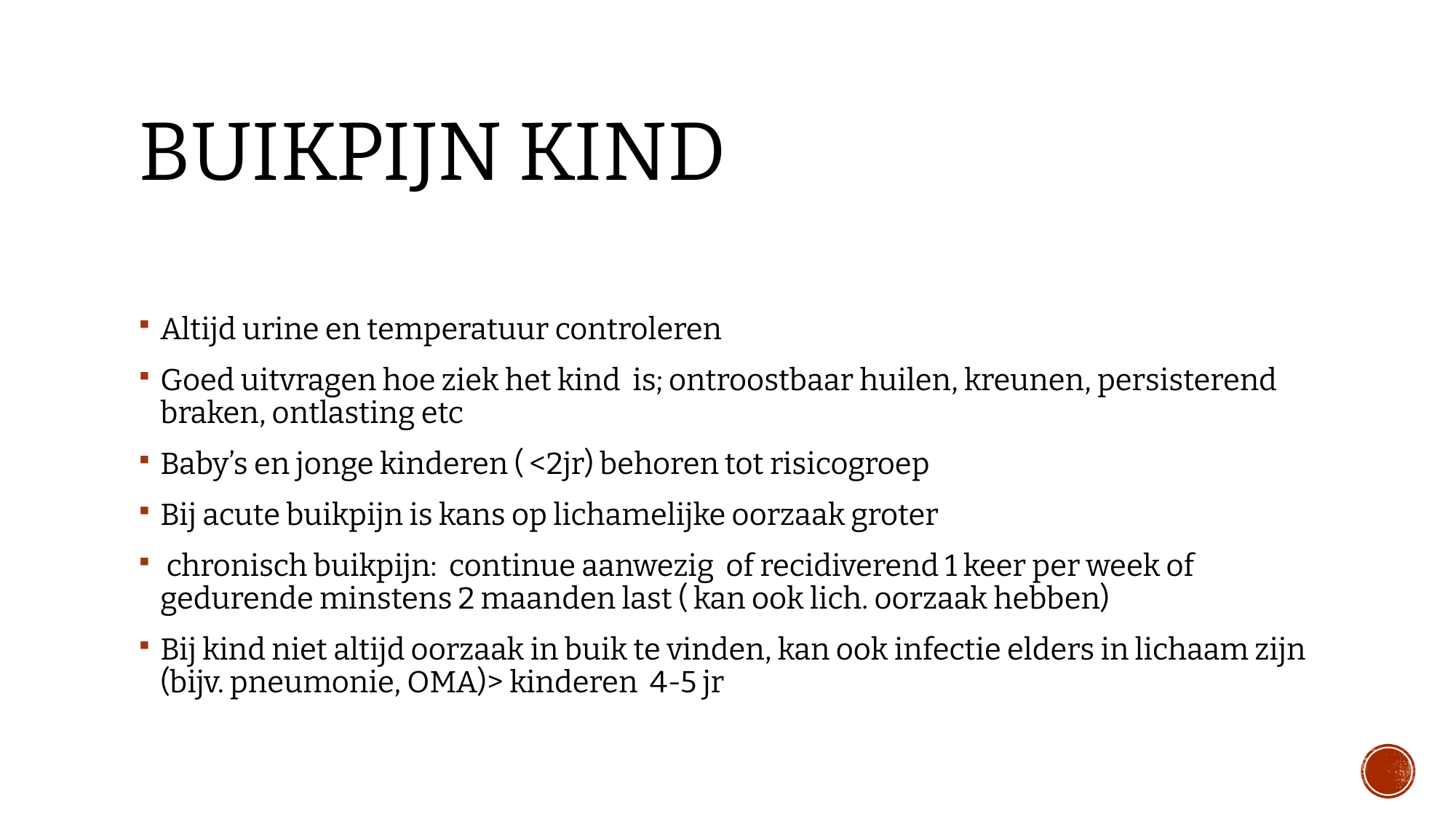

# Buikpijn kind

Altijd urine en temperatuur controleren
Goed uitvragen hoe ziek het kind  is; ontroostbaar huilen, kreunen, persisterend braken, ontlasting etc
Baby’s en jonge kinderen ( <2jr) behoren tot risicogroep
Bij acute buikpijn is kans op lichamelijke oorzaak groter
 chronisch buikpijn:  continue aanwezig  of recidiverend 1 keer per week of gedurende minstens 2 maanden last ( kan ook lich. oorzaak hebben)
Bij kind niet altijd oorzaak in buik te vinden, kan ook infectie elders in lichaam zijn (bijv. pneumonie, OMA)> kinderen  4-5 jr